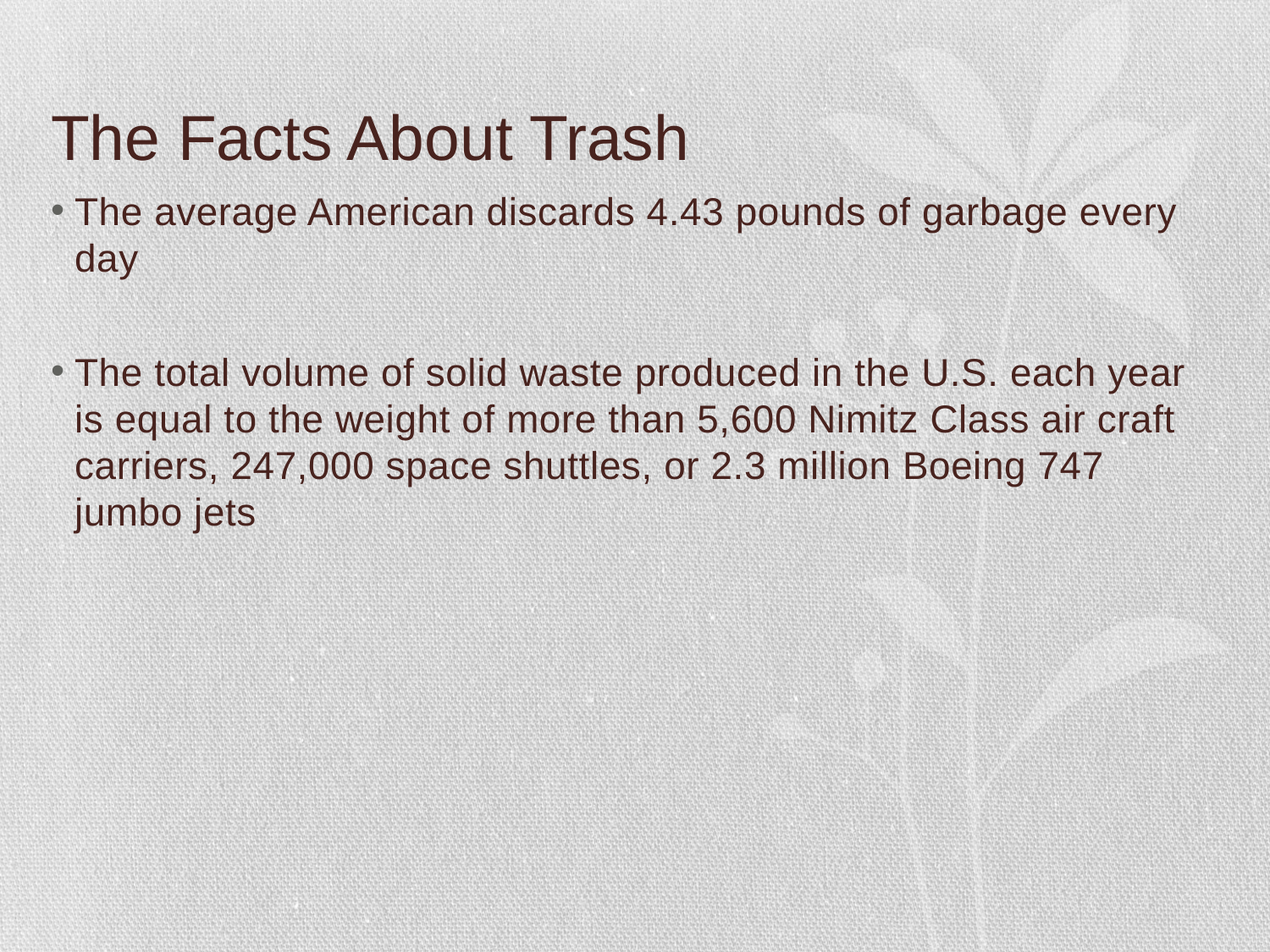

# The Facts About Trash
The average American discards 4.43 pounds of garbage every day

The total volume of solid waste produced in the U.S. each year is equal to the weight of more than 5,600 Nimitz Class air craft carriers, 247,000 space shuttles, or 2.3 million Boeing 747 jumbo jets